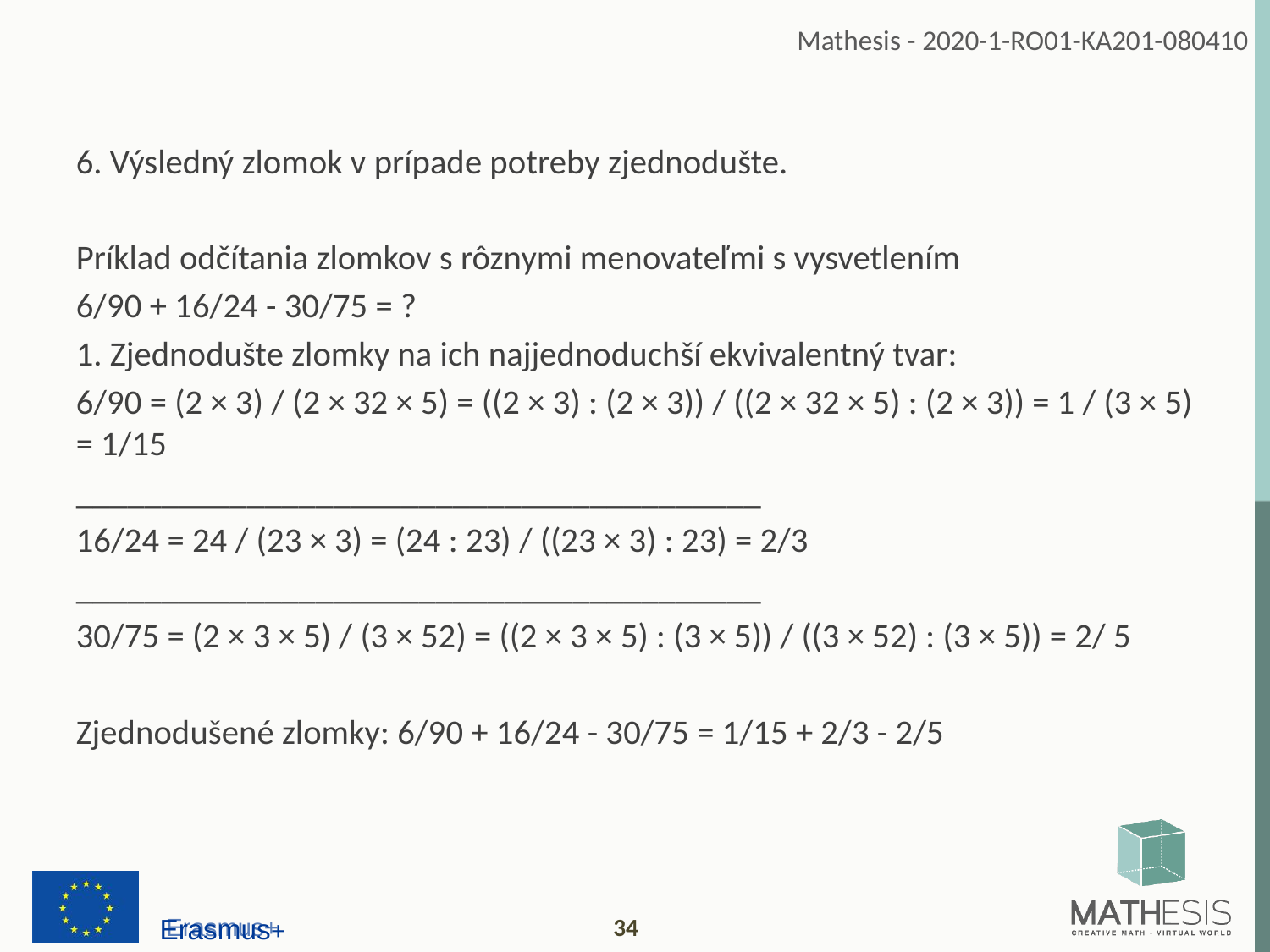

6. Výsledný zlomok v prípade potreby zjednodušte.

Príklad odčítania zlomkov s rôznymi menovateľmi s vysvetlením
6/90 + 16/24 - 30/75 = ?
1. Zjednodušte zlomky na ich najjednoduchší ekvivalentný tvar:
6/90 = (2 × 3) / (2 × 32 × 5) = ((2 × 3) : (2 × 3)) / ((2 × 32 × 5) : (2 × 3)) = 1 / (3 × 5) = 1/15
________________________________________
16/24 = 24 / (23 × 3) = (24 : 23) / ((23 × 3) : 23) = 2/3
________________________________________
30/75 = (2 × 3 × 5) / (3 × 52) = ((2 × 3 × 5) : (3 × 5)) / ((3 × 52) : (3 × 5)) = 2/ 5

Zjednodušené zlomky: 6/90 + 16/24 - 30/75 = 1/15 + 2/3 - 2/5